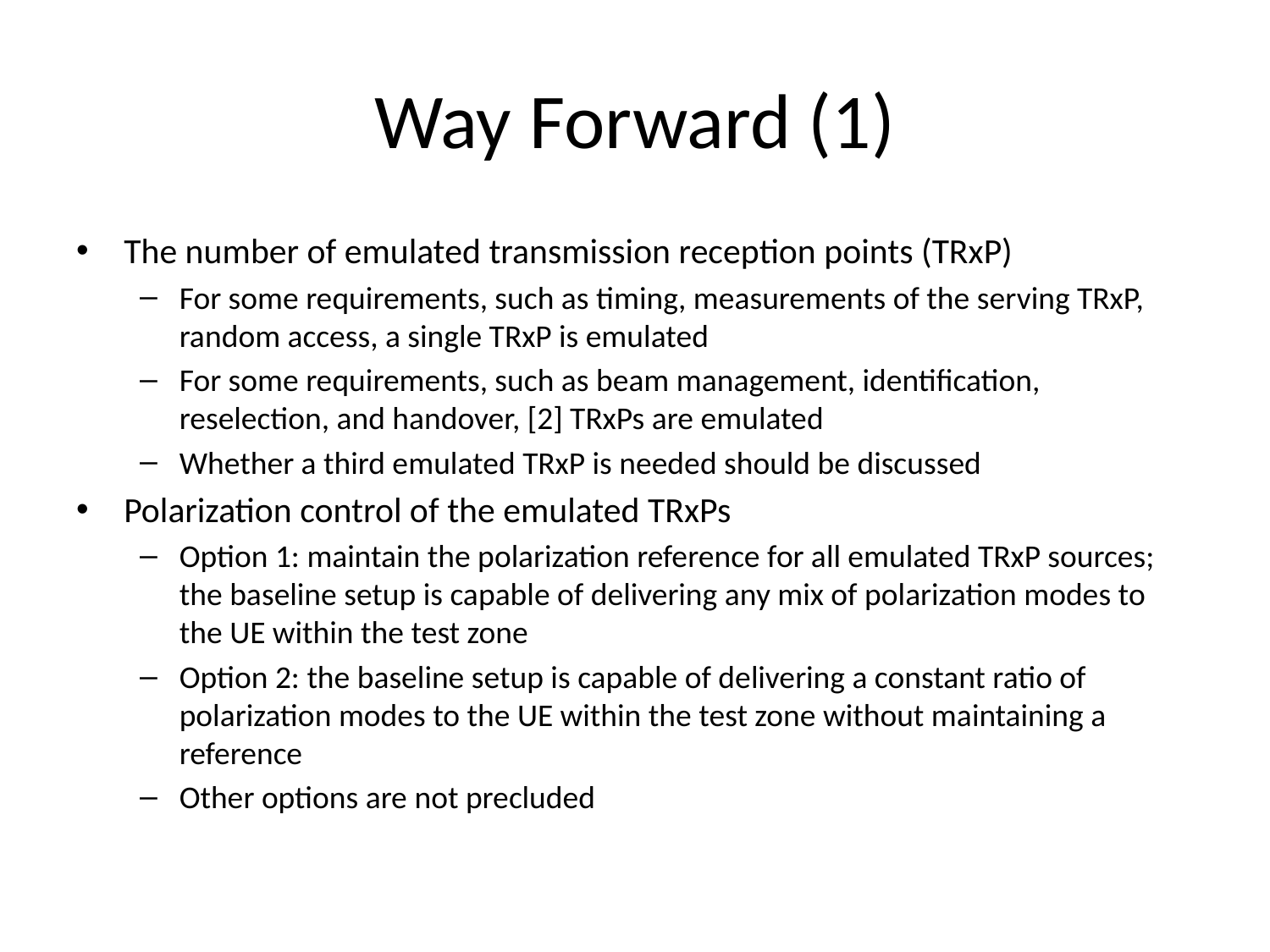

# Way Forward (1)
The number of emulated transmission reception points (TRxP)
For some requirements, such as timing, measurements of the serving TRxP, random access, a single TRxP is emulated
For some requirements, such as beam management, identification, reselection, and handover, [2] TRxPs are emulated
Whether a third emulated TRxP is needed should be discussed
Polarization control of the emulated TRxPs
Option 1: maintain the polarization reference for all emulated TRxP sources; the baseline setup is capable of delivering any mix of polarization modes to the UE within the test zone
Option 2: the baseline setup is capable of delivering a constant ratio of polarization modes to the UE within the test zone without maintaining a reference
Other options are not precluded